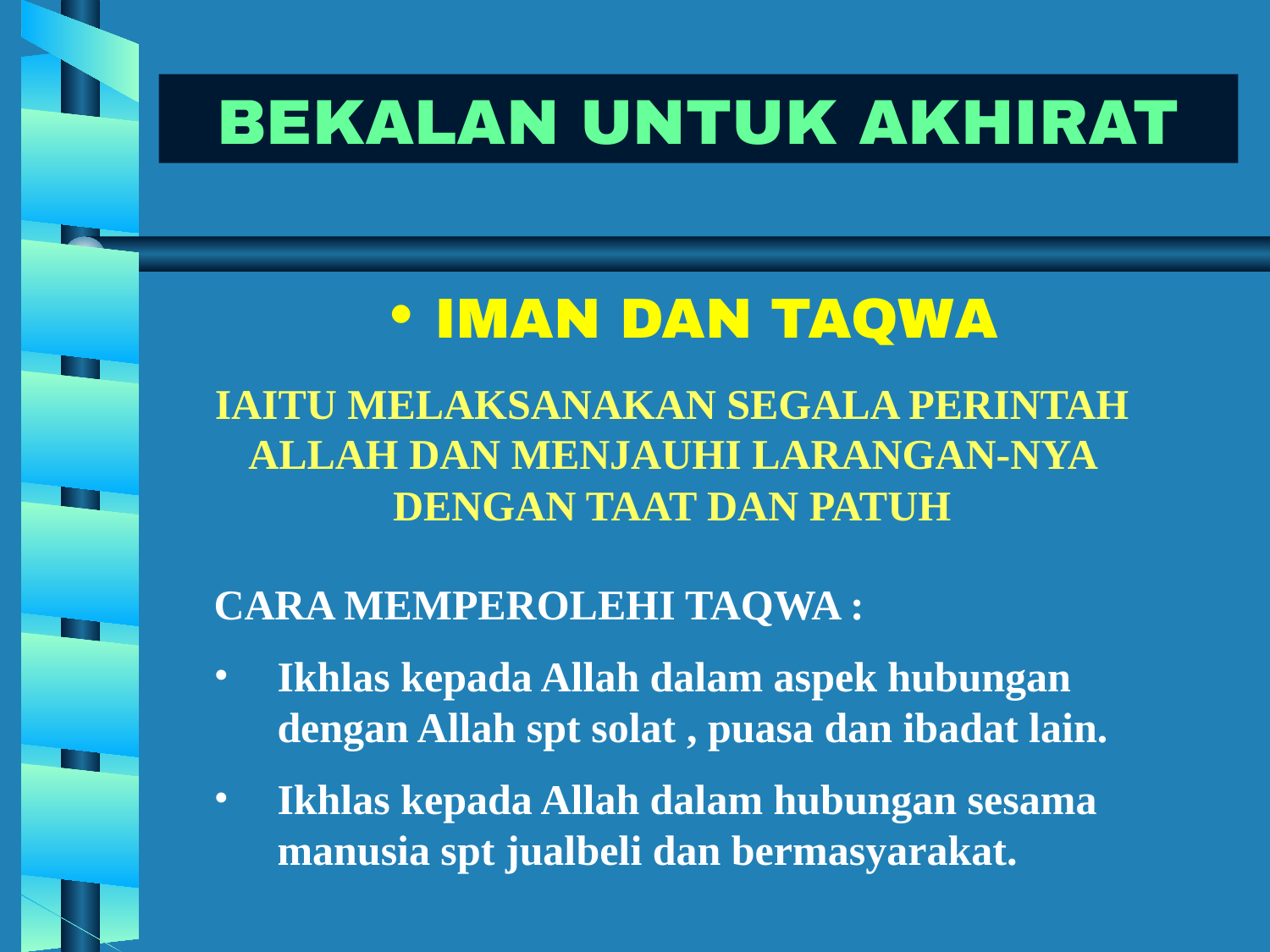

# BEKALAN UNTUK AKHIRAT
IMAN DAN TAQWA
IAITU MELAKSANAKAN SEGALA PERINTAH ALLAH DAN MENJAUHI LARANGAN-NYA DENGAN TAAT DAN PATUH
CARA MEMPEROLEHI TAQWA :
Ikhlas kepada Allah dalam aspek hubungan dengan Allah spt solat , puasa dan ibadat lain.
Ikhlas kepada Allah dalam hubungan sesama manusia spt jualbeli dan bermasyarakat.